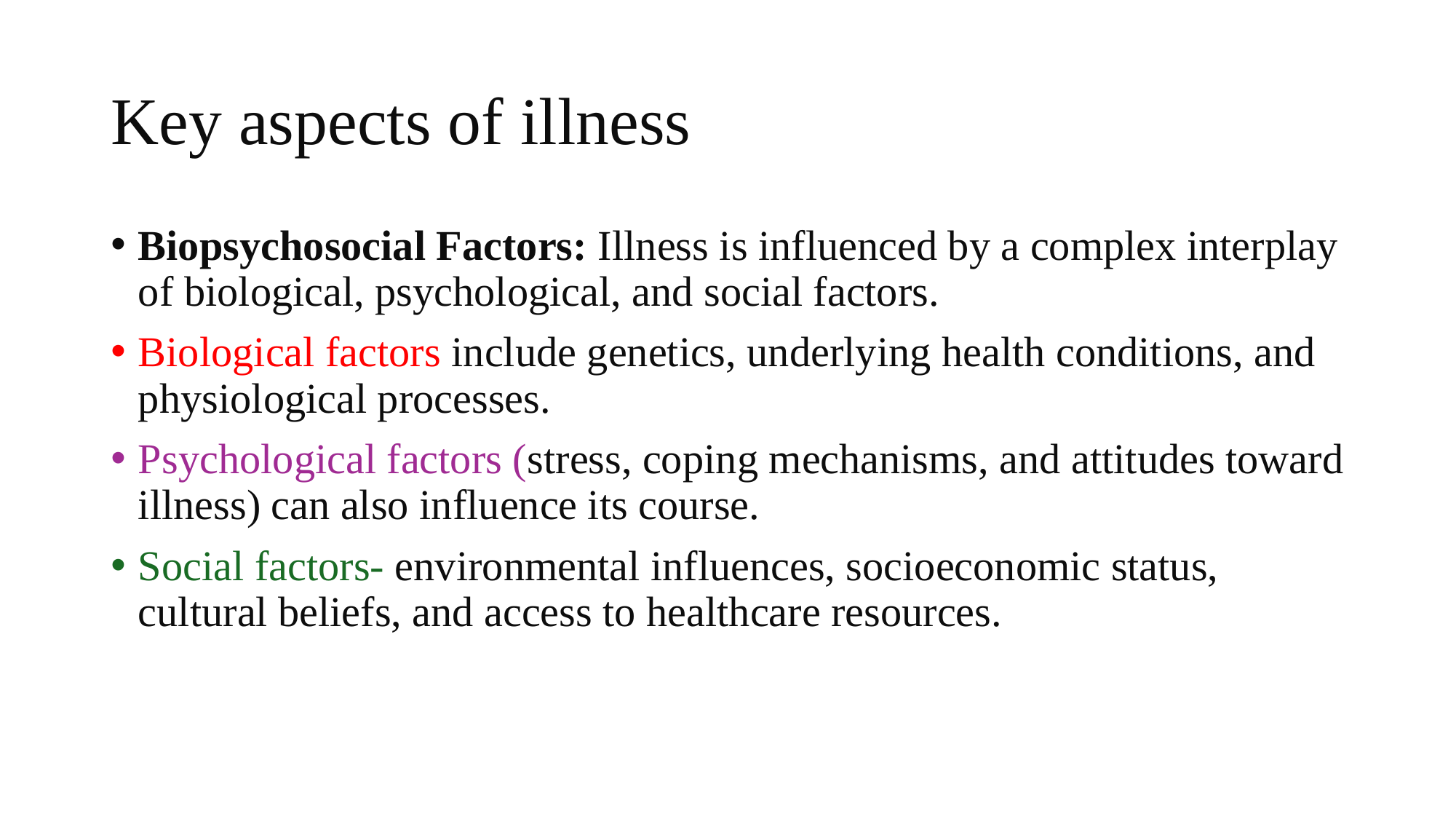

# Key aspects of illness
Biopsychosocial Factors: Illness is influenced by a complex interplay of biological, psychological, and social factors.
Biological factors include genetics, underlying health conditions, and physiological processes.
Psychological factors (stress, coping mechanisms, and attitudes toward illness) can also influence its course.
Social factors- environmental influences, socioeconomic status, cultural beliefs, and access to healthcare resources.